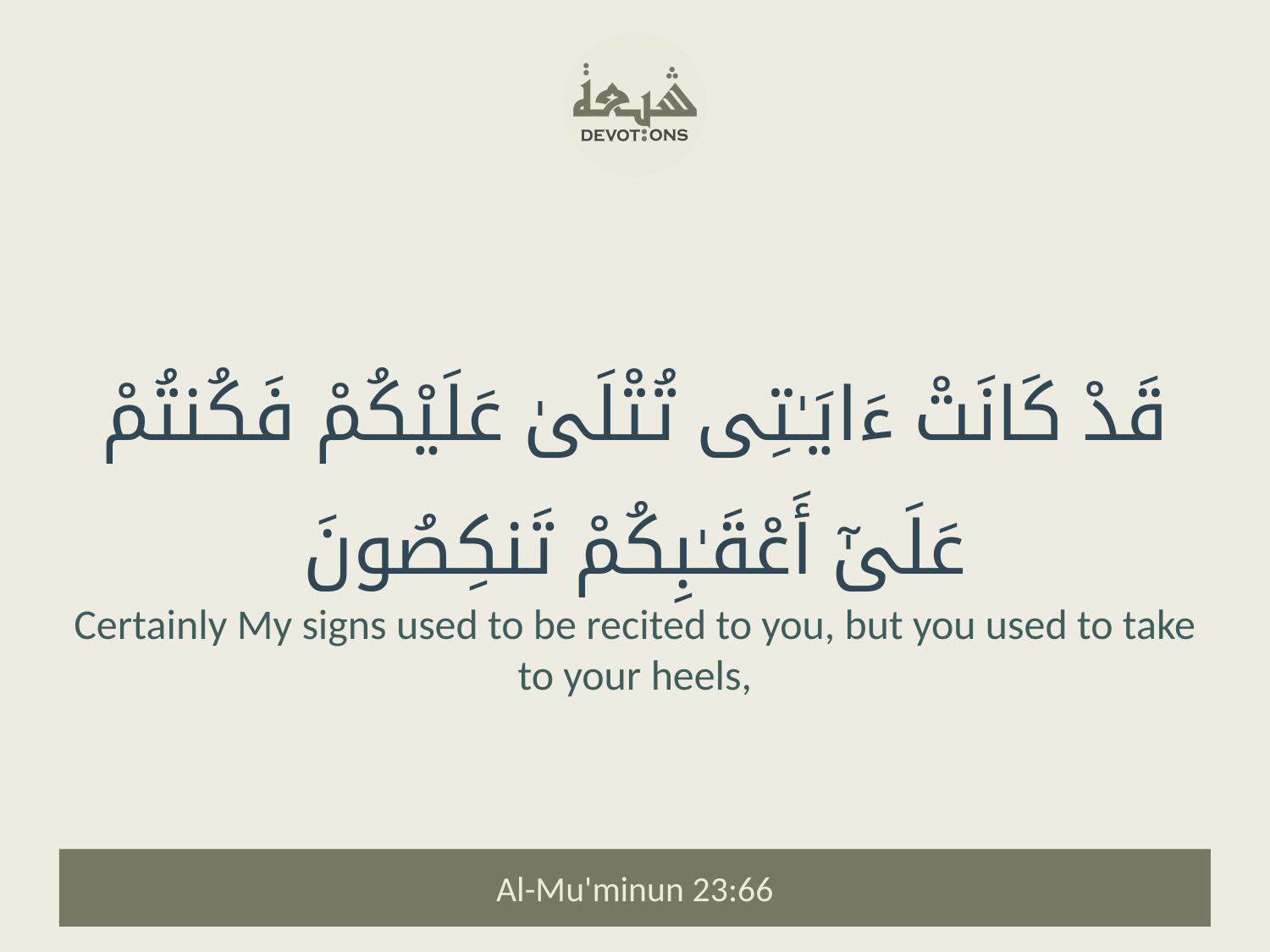

قَدْ كَانَتْ ءَايَـٰتِى تُتْلَىٰ عَلَيْكُمْ فَكُنتُمْ عَلَىٰٓ أَعْقَـٰبِكُمْ تَنكِصُونَ
Certainly My signs used to be recited to you, but you used to take to your heels,
Al-Mu'minun 23:66